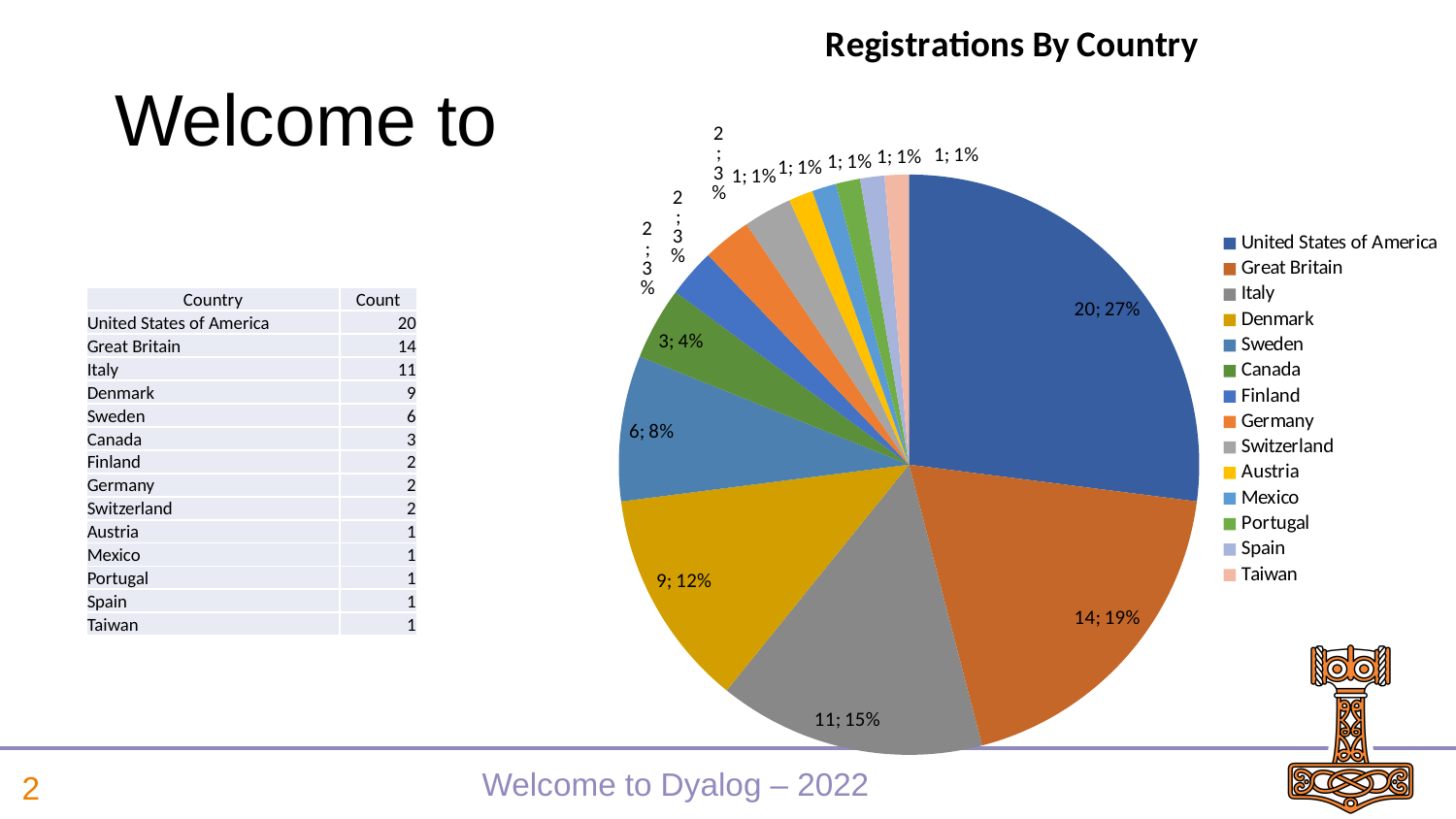

### Chart: Registrations By Country

| Category | Count | Count | Count |
|---|---|---|---|
| United States of America | 20.0 | 20.0 | 20.0 |
| Great Britain | 14.0 | 14.0 | 14.0 |
| Italy | 11.0 | 11.0 | 11.0 |
| Denmark | 9.0 | 9.0 | 9.0 |
| Sweden | 6.0 | 6.0 | 6.0 |
| Canada | 3.0 | 3.0 | 3.0 |
| Finland | 2.0 | 2.0 | 2.0 |
| Germany | 2.0 | 2.0 | 2.0 |
| Switzerland | 2.0 | 2.0 | 2.0 |
| Austria | 1.0 | 1.0 | 1.0 |
| Mexico | 1.0 | 1.0 | 1.0 |
| Portugal | 1.0 | 1.0 | 1.0 |
| Spain | 1.0 | 1.0 | 1.0 |
| Taiwan | 1.0 | 1.0 | 1.0 |
# Welcome to

| Country | Count |
| --- | --- |
| United States of America | 20 |
| Great Britain | 14 |
| Italy | 11 |
| Denmark | 9 |
| Sweden | 6 |
| Canada | 3 |
| Finland | 2 |
| Germany | 2 |
| Switzerland | 2 |
| Austria | 1 |
| Mexico | 1 |
| Portugal | 1 |
| Spain | 1 |
| Taiwan | 1 |